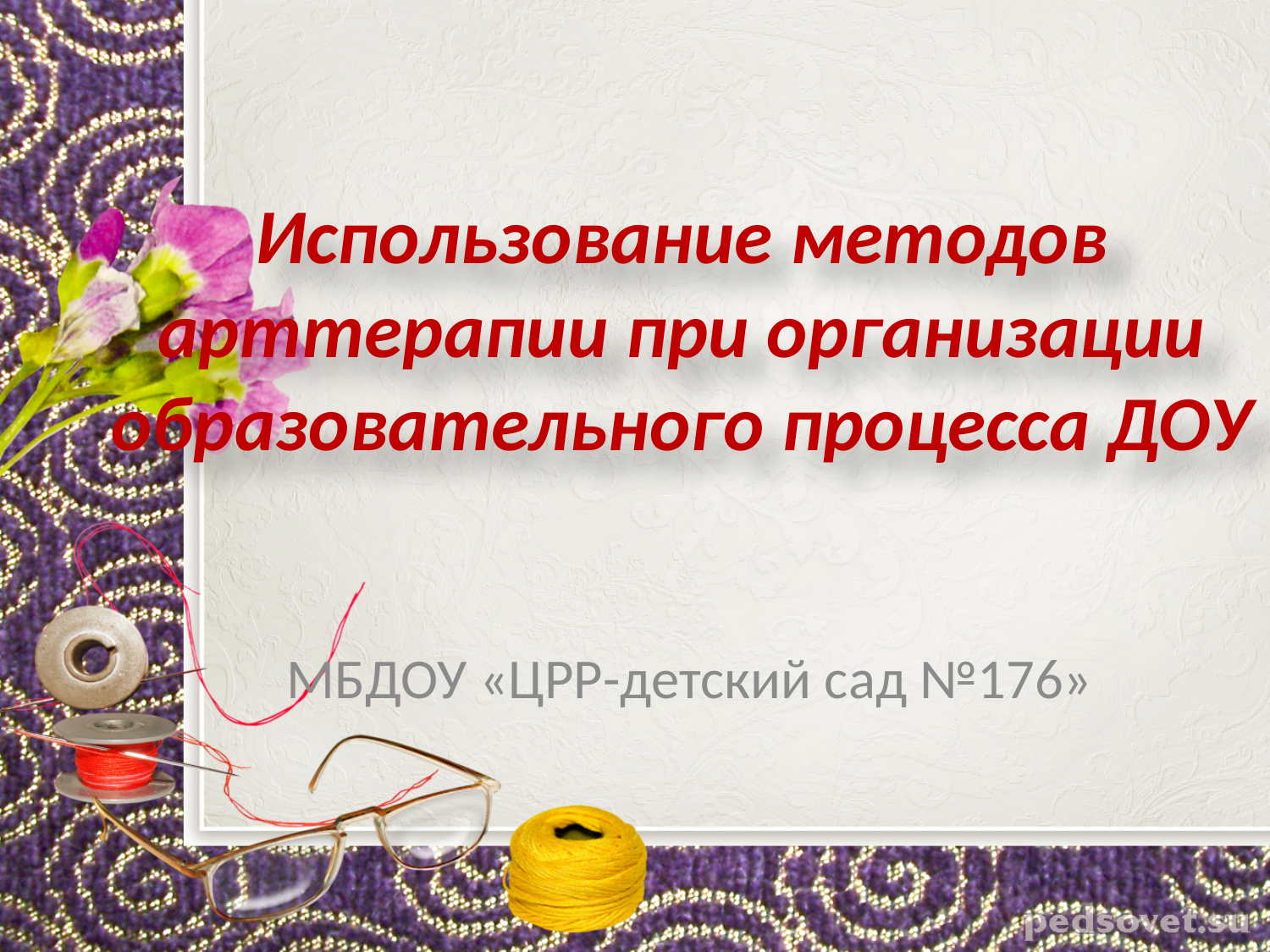

# Использование методов арттерапии при организации образовательного процесса ДОУ
МБДОУ «ЦРР-детский сад №176»